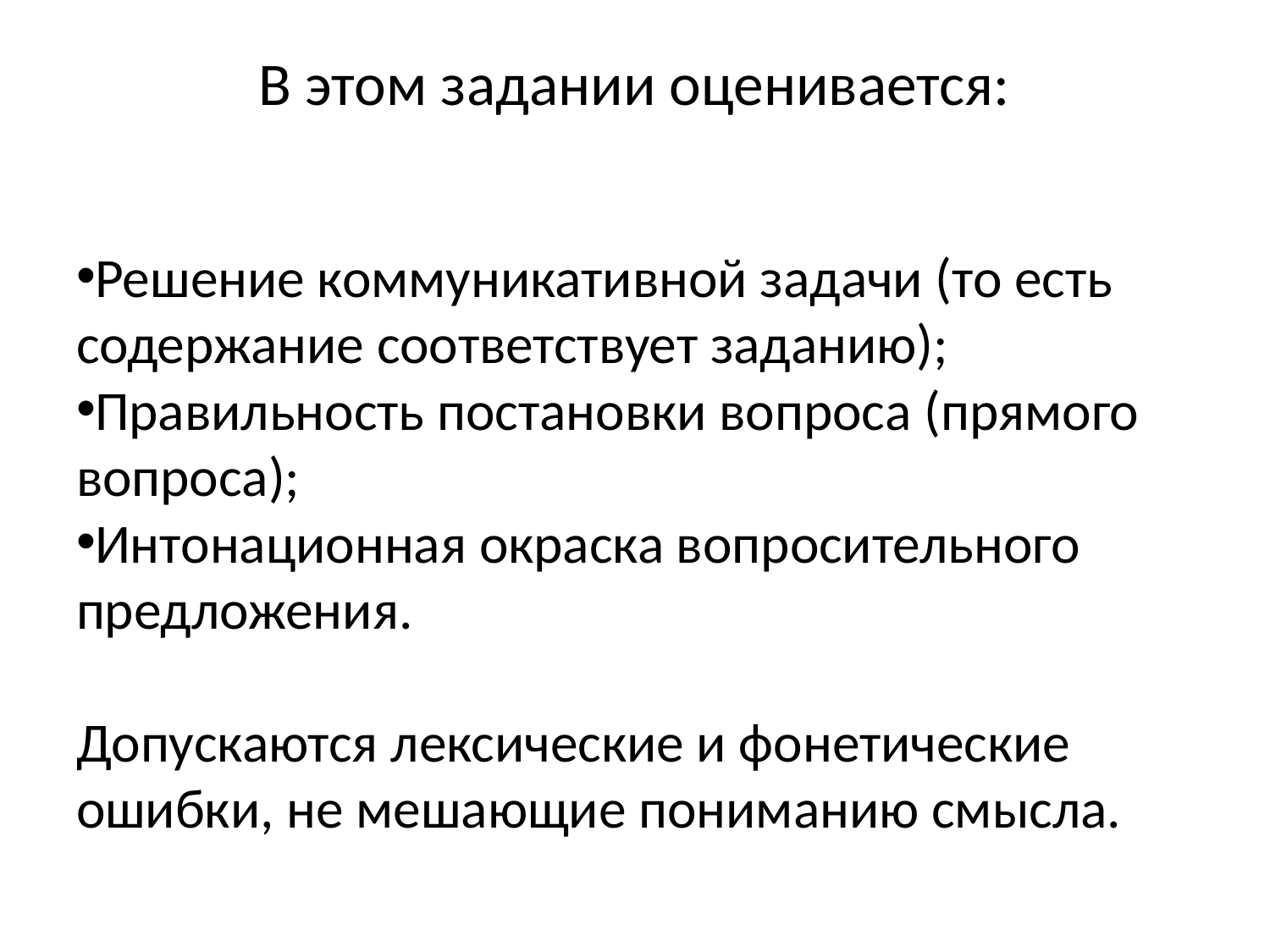

# В этом задании оценивается:

Решение коммуникативной задачи (то есть содержание соответствует заданию);
Правильность постановки вопроса (прямого вопроса);
Интонационная окраска вопросительного предложения.

Допускаются лексические и фонетические ошибки, не мешающие пониманию смысла.